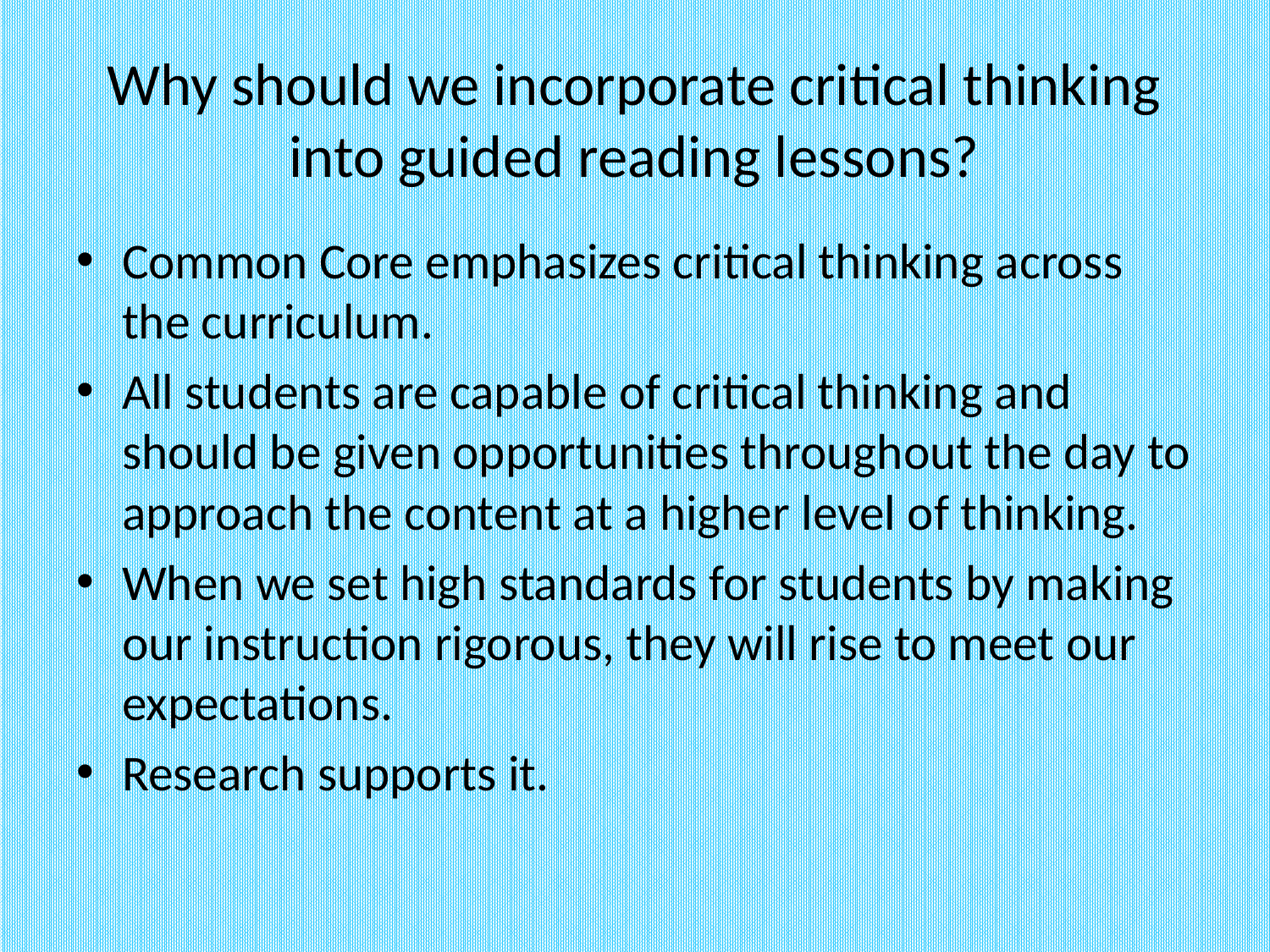

# Why should we incorporate critical thinking into guided reading lessons?
Common Core emphasizes critical thinking across the curriculum.
All students are capable of critical thinking and should be given opportunities throughout the day to approach the content at a higher level of thinking.
When we set high standards for students by making our instruction rigorous, they will rise to meet our expectations.
Research supports it.